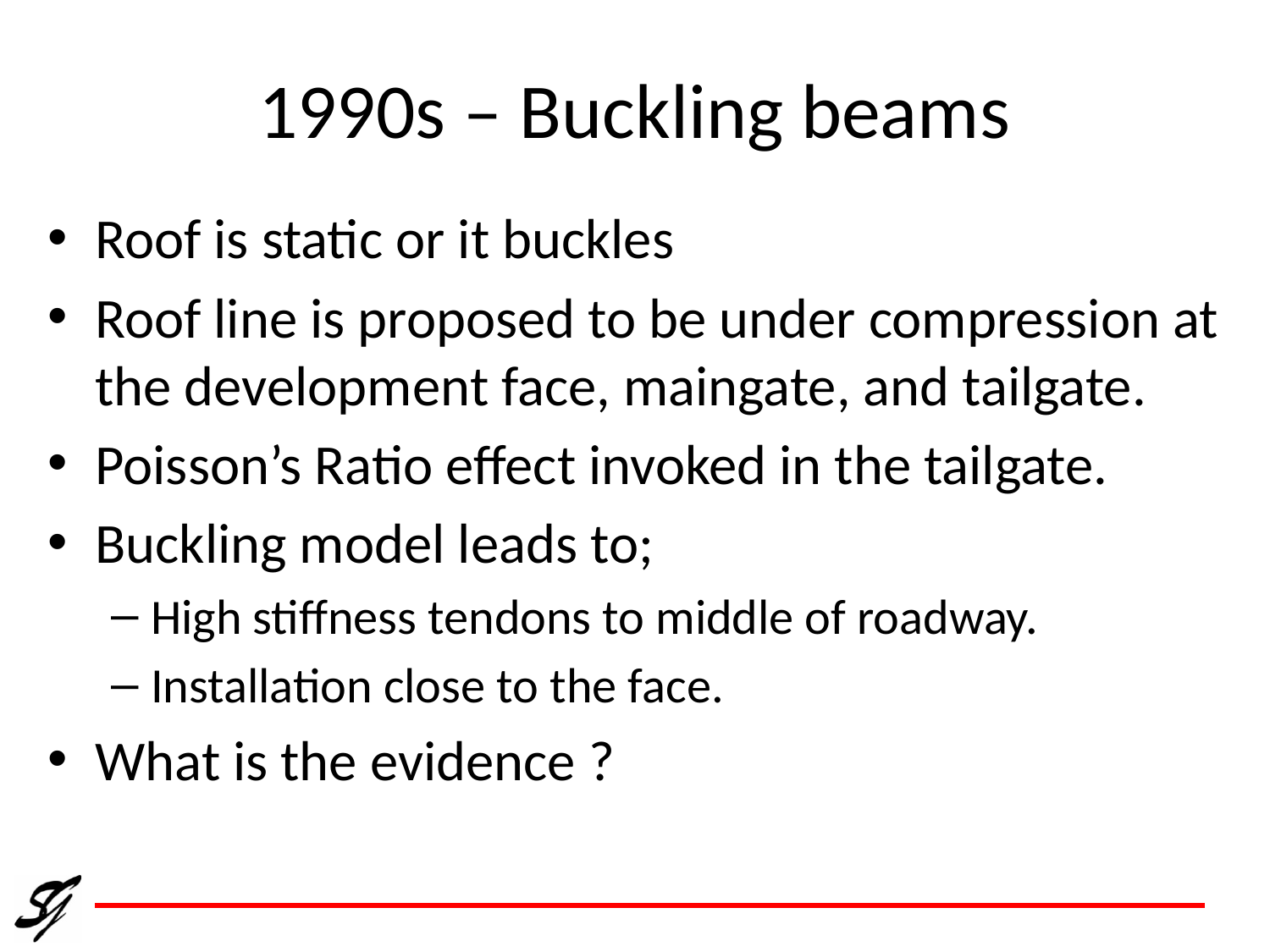

# 1990s – Buckling beams
Roof is static or it buckles
Roof line is proposed to be under compression at the development face, maingate, and tailgate.
Poisson’s Ratio effect invoked in the tailgate.
Buckling model leads to;
High stiffness tendons to middle of roadway.
Installation close to the face.
What is the evidence ?